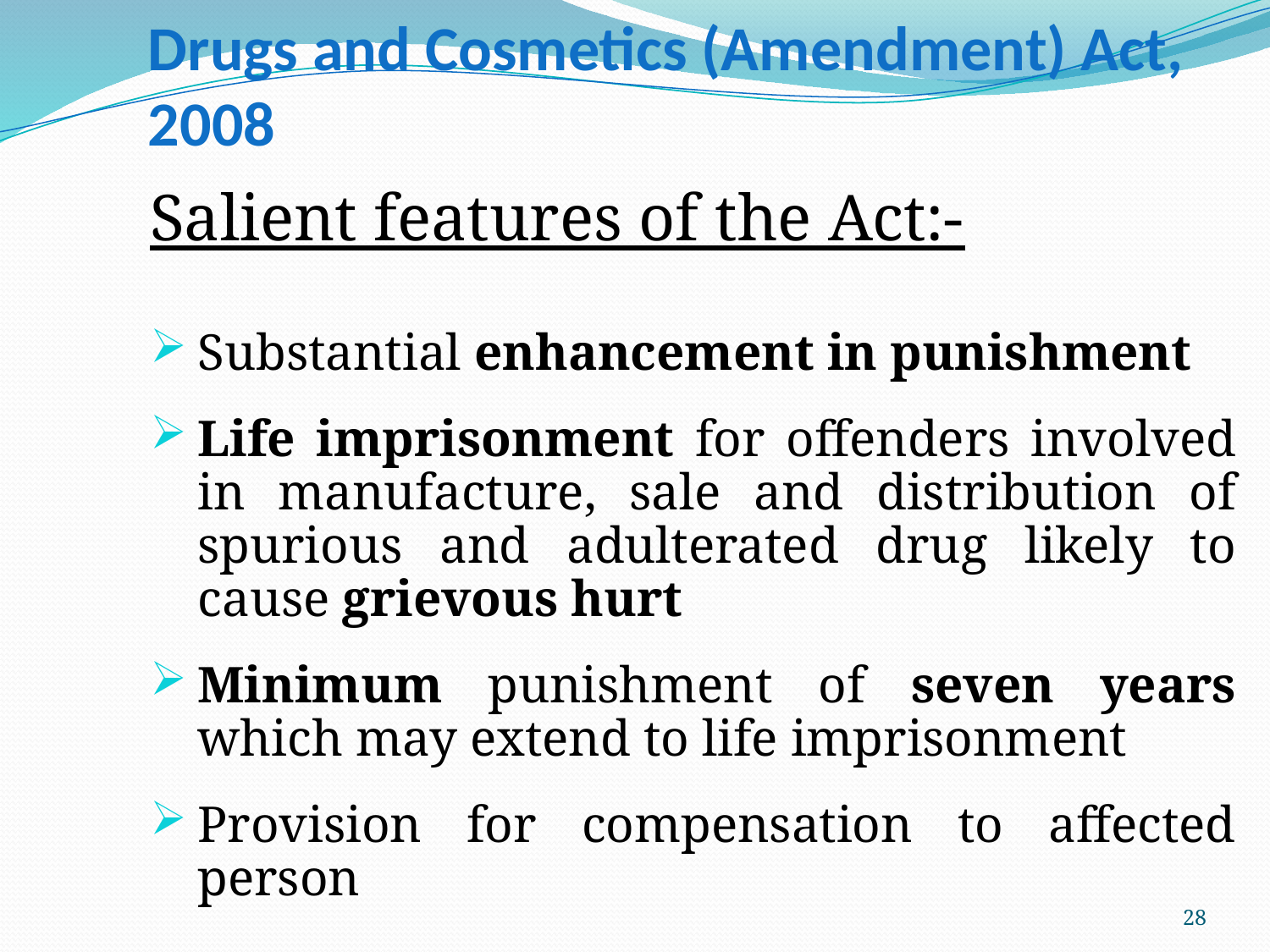

# Drugs and Cosmetics (Amendment) Act, 2008
Salient features of the Act:-

Substantial enhancement in punishment

Life imprisonment for offenders involved in manufacture, sale and distribution of spurious and adulterated drug likely to cause grievous hurt

Minimum punishment of seven years which may extend to life imprisonment

Provision for compensation to affected person
28